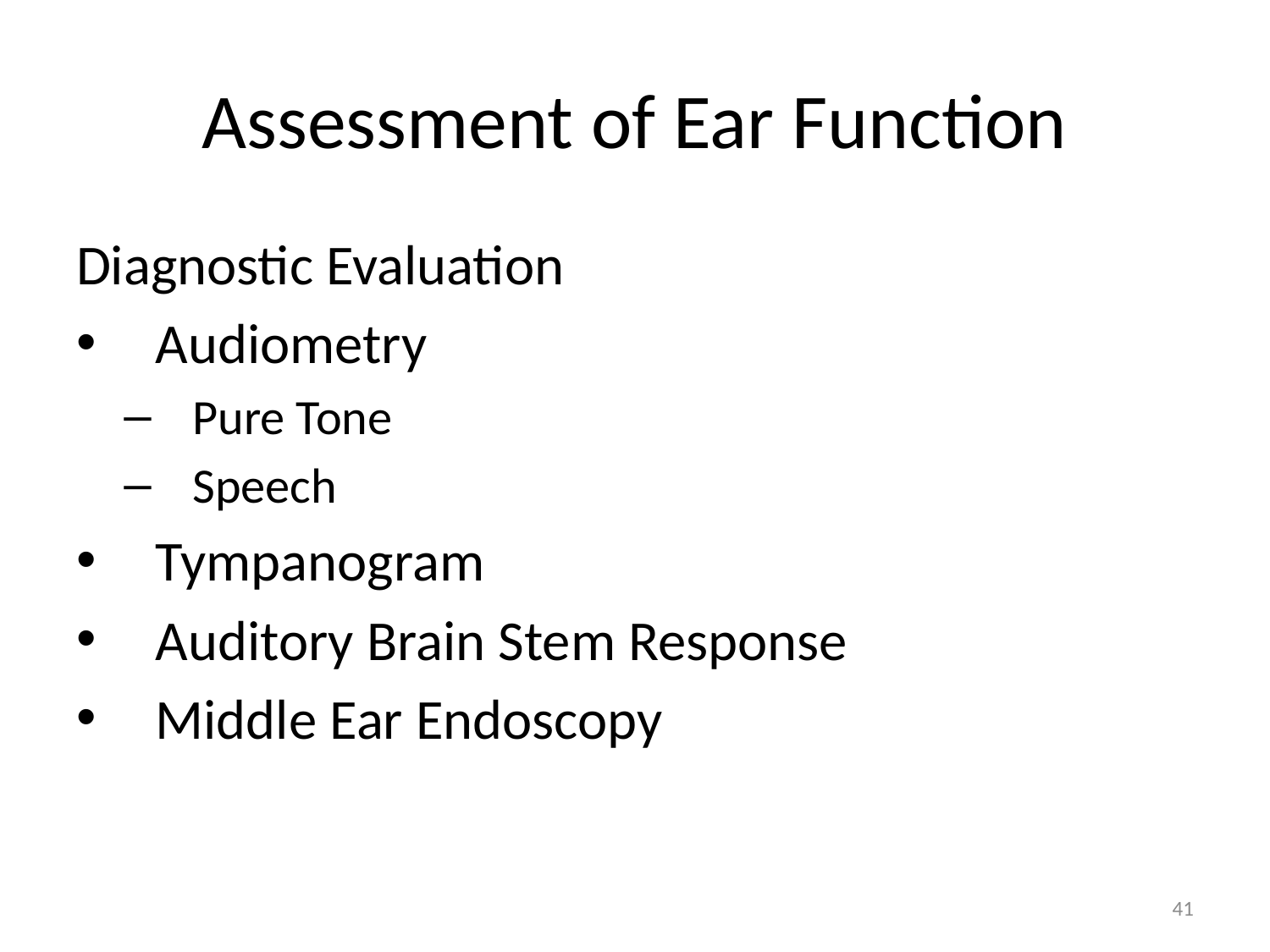

# Assessment of Ear Function
Diagnostic Evaluation
Audiometry
Pure Tone
Speech
Tympanogram
Auditory Brain Stem Response
Middle Ear Endoscopy

41